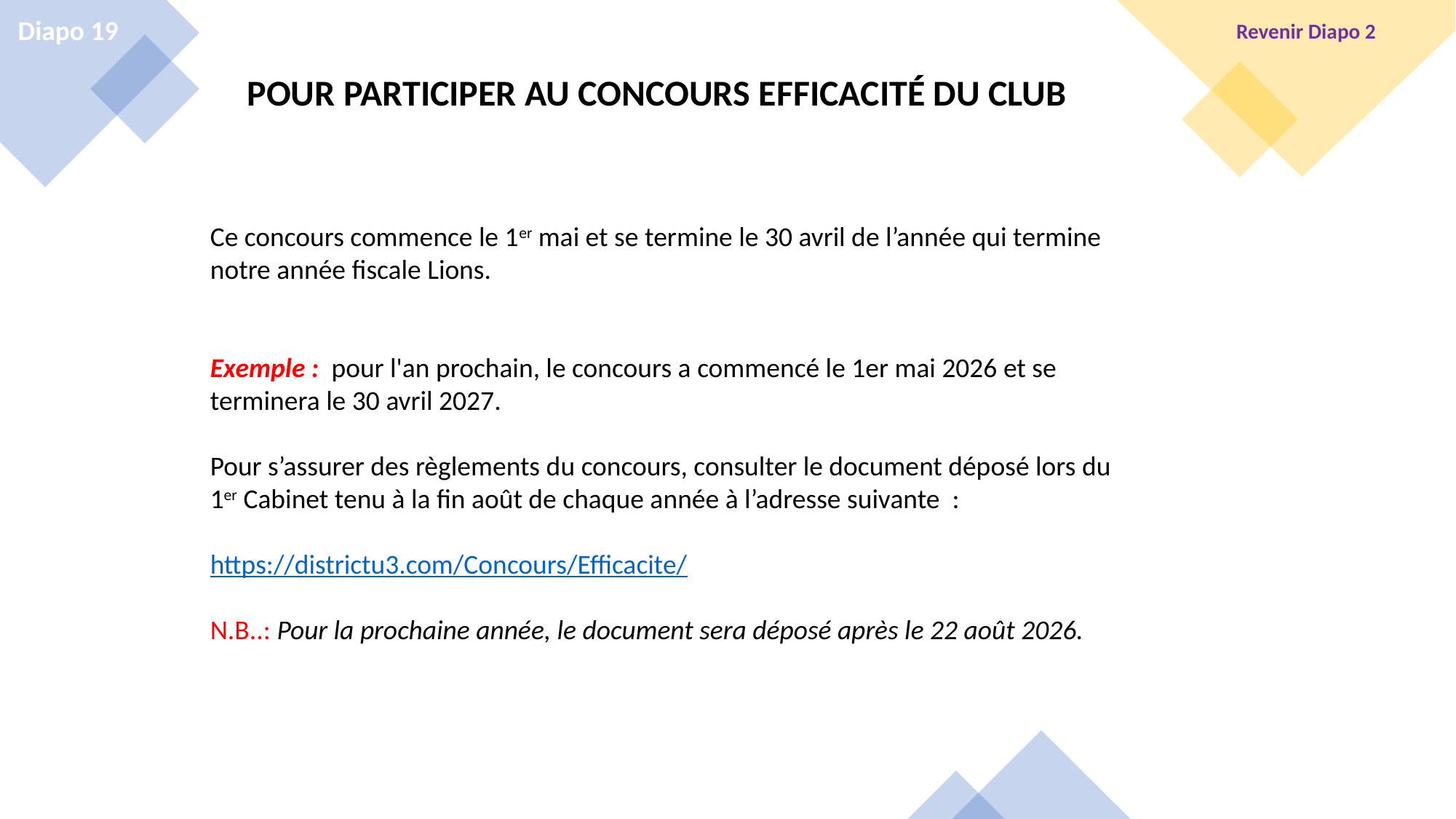

Diapo 19
Revenir Diapo 2

POUR PARTICIPER AU CONCOURS EFFICACITÉ DU CLUB

Ce concours commence le 1er mai et se termine le 30 avril de l’année qui termine notre année fiscale Lions.

Exemple :  pour l'an prochain, le concours a commencé le 1er mai 2026 et se terminera le 30 avril 2027.

Pour s’assurer des règlements du concours, consulter le document déposé lors du 1er Cabinet tenu à la fin août de chaque année à l’adresse suivante  :
https://districtu3.com/Concours/Efficacite/

N.B..: Pour la prochaine année, le document sera déposé après le 22 août 2026.